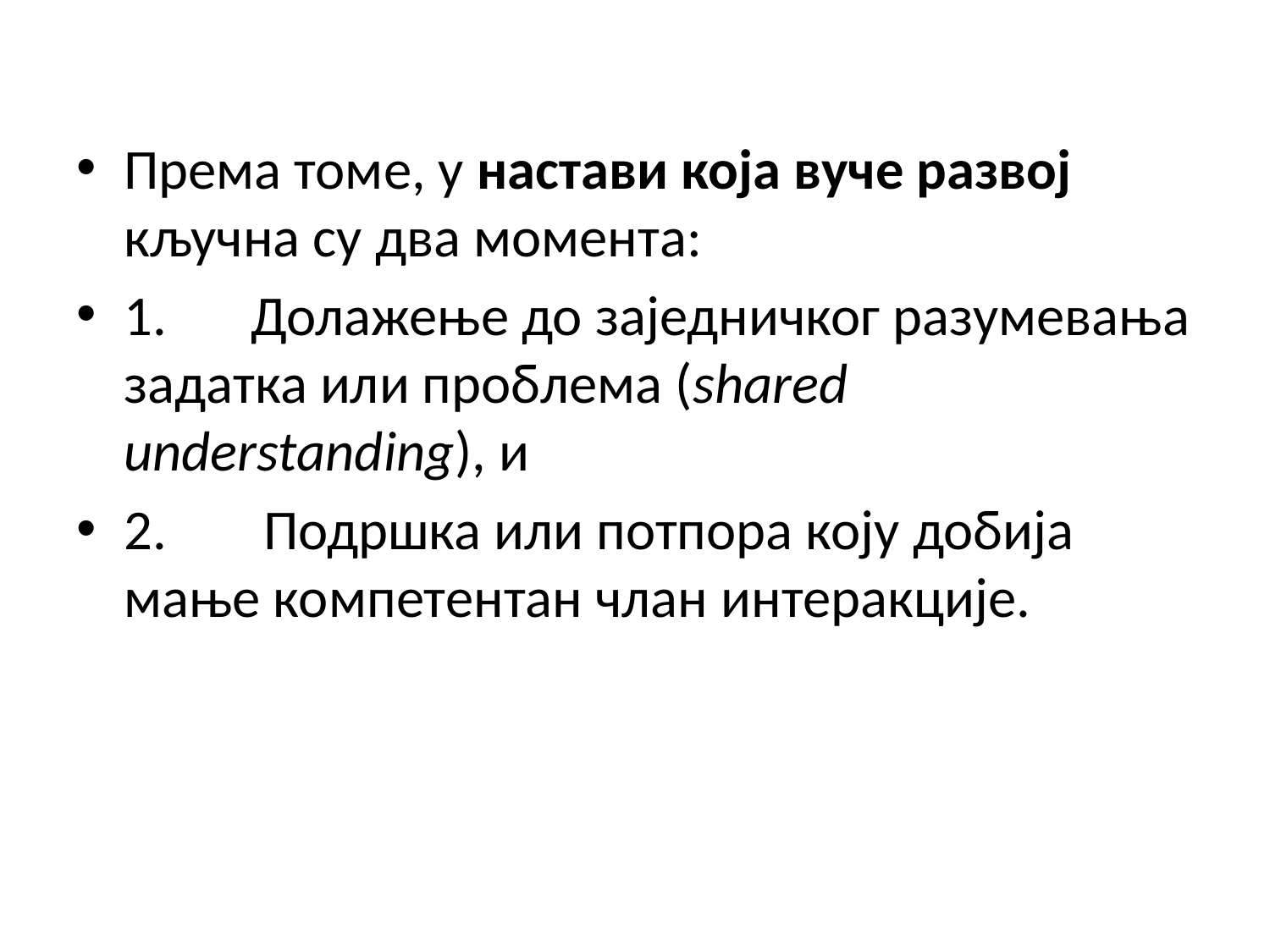

Према томе, у настави која вуче развој кључна су два момента:
1.	Долажење до заједничког разумевања задатка или проблема (shared understanding), и
2.	 Подршка или потпора коју добија мање компетентан члан интеракције.